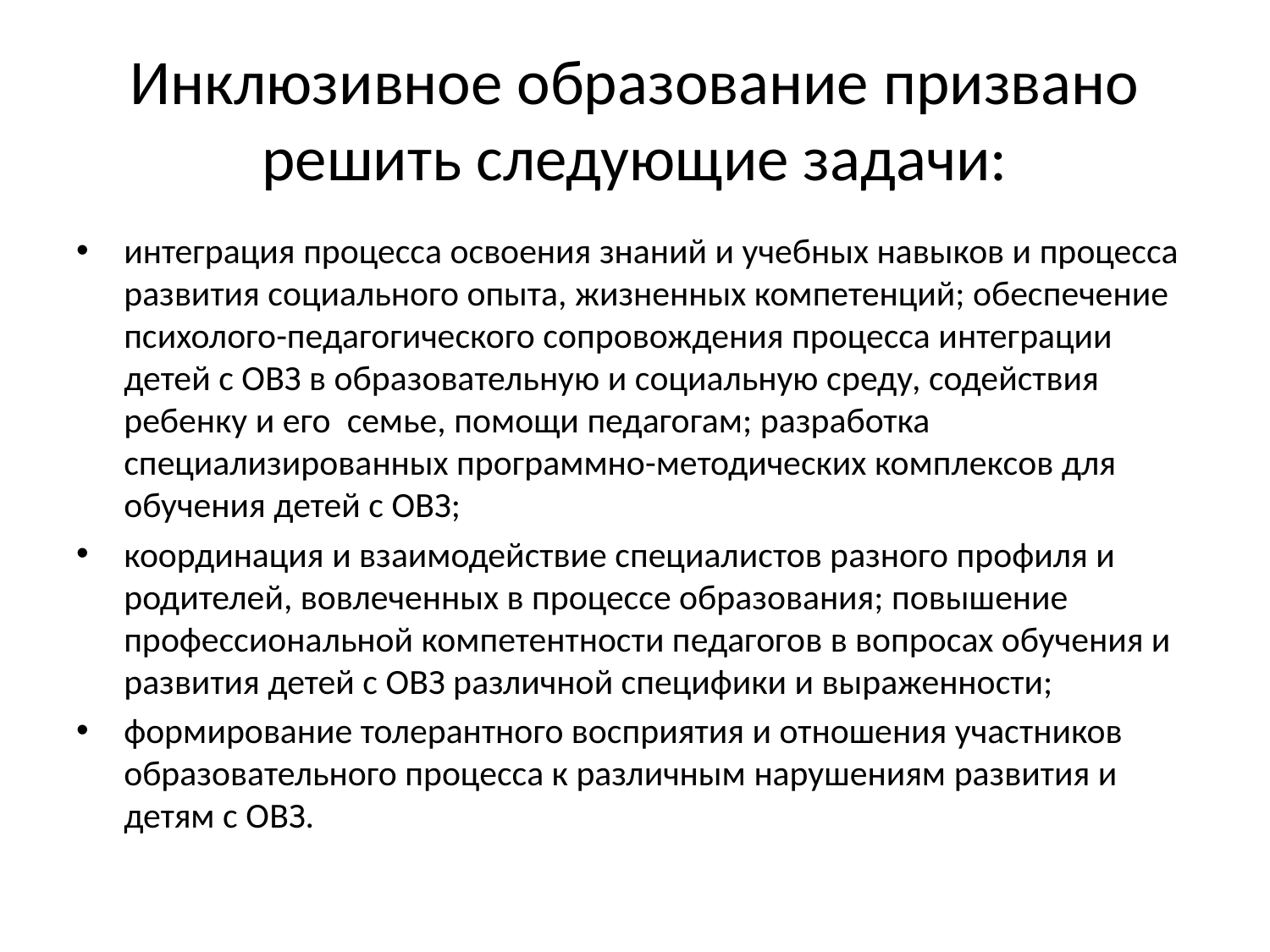

# Инклюзивное образование призвано решить следующие задачи:
интеграция процесса освоения знаний и учебных навыков и процесса развития социального опыта, жизненных компетенций; обеспечение психолого-педагогического сопровождения процесса интеграции детей с ОВЗ в образовательную и социальную среду, содействия ребенку и его  семье, помощи педагогам; разработка специализированных программно-методических комплексов для обучения детей с ОВЗ;
координация и взаимодействие специалистов разного профиля и родителей, вовлеченных в процессе образования; повышение профессиональной компетентности педагогов в вопросах обучения и развития детей с ОВЗ различной специфики и выраженности;
формирование толерантного восприятия и отношения участников образовательного процесса к различным нарушениям развития и детям с ОВЗ.